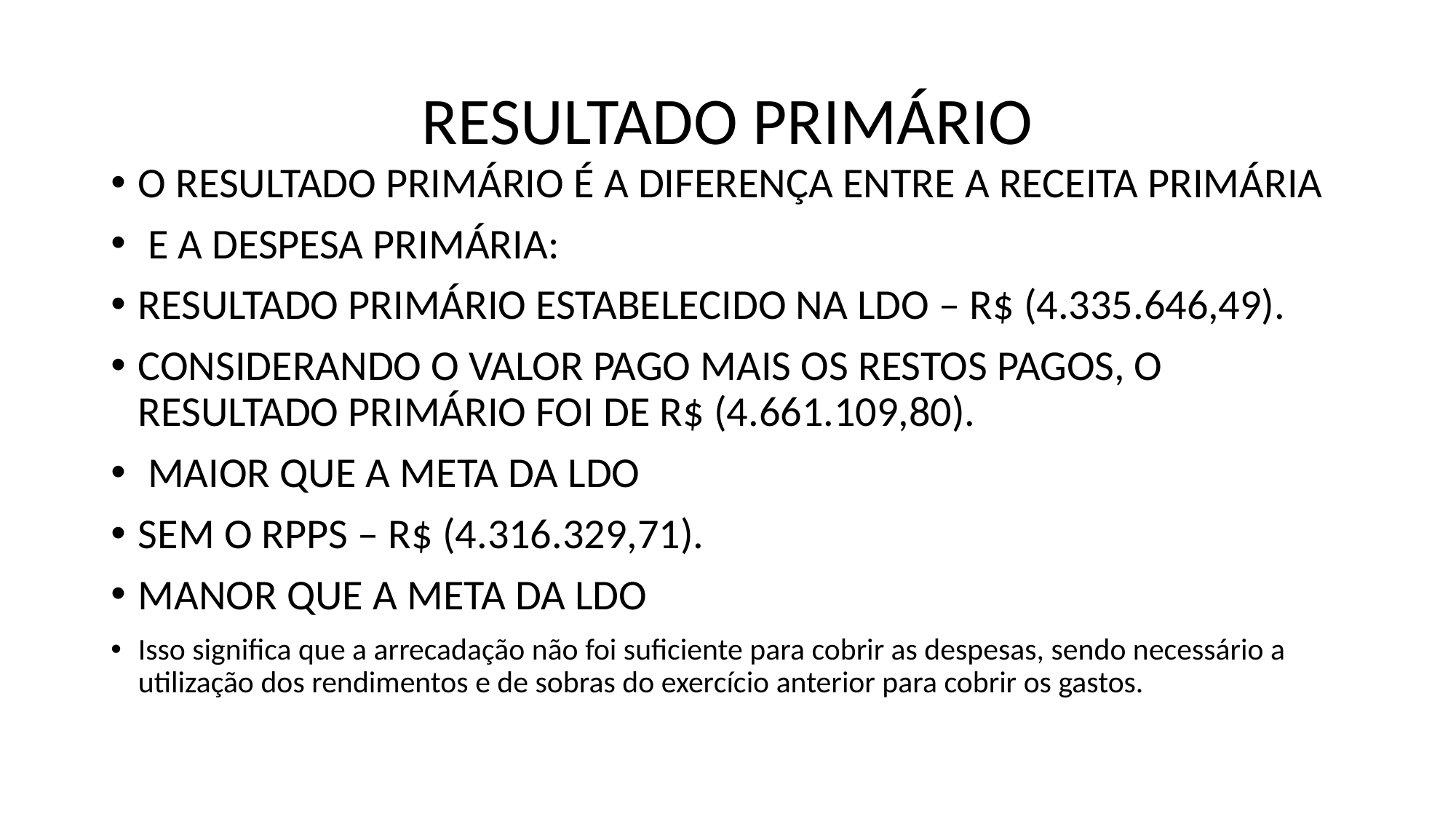

# RESULTADO PRIMÁRIO
O RESULTADO PRIMÁRIO É A DIFERENÇA ENTRE A RECEITA PRIMÁRIA
 E A DESPESA PRIMÁRIA:
RESULTADO PRIMÁRIO ESTABELECIDO NA LDO – R$ (4.335.646,49).
CONSIDERANDO O VALOR PAGO MAIS OS RESTOS PAGOS, O RESULTADO PRIMÁRIO FOI DE R$ (4.661.109,80).
 MAIOR QUE A META DA LDO
SEM O RPPS – R$ (4.316.329,71).
MANOR QUE A META DA LDO
Isso significa que a arrecadação não foi suficiente para cobrir as despesas, sendo necessário a utilização dos rendimentos e de sobras do exercício anterior para cobrir os gastos.